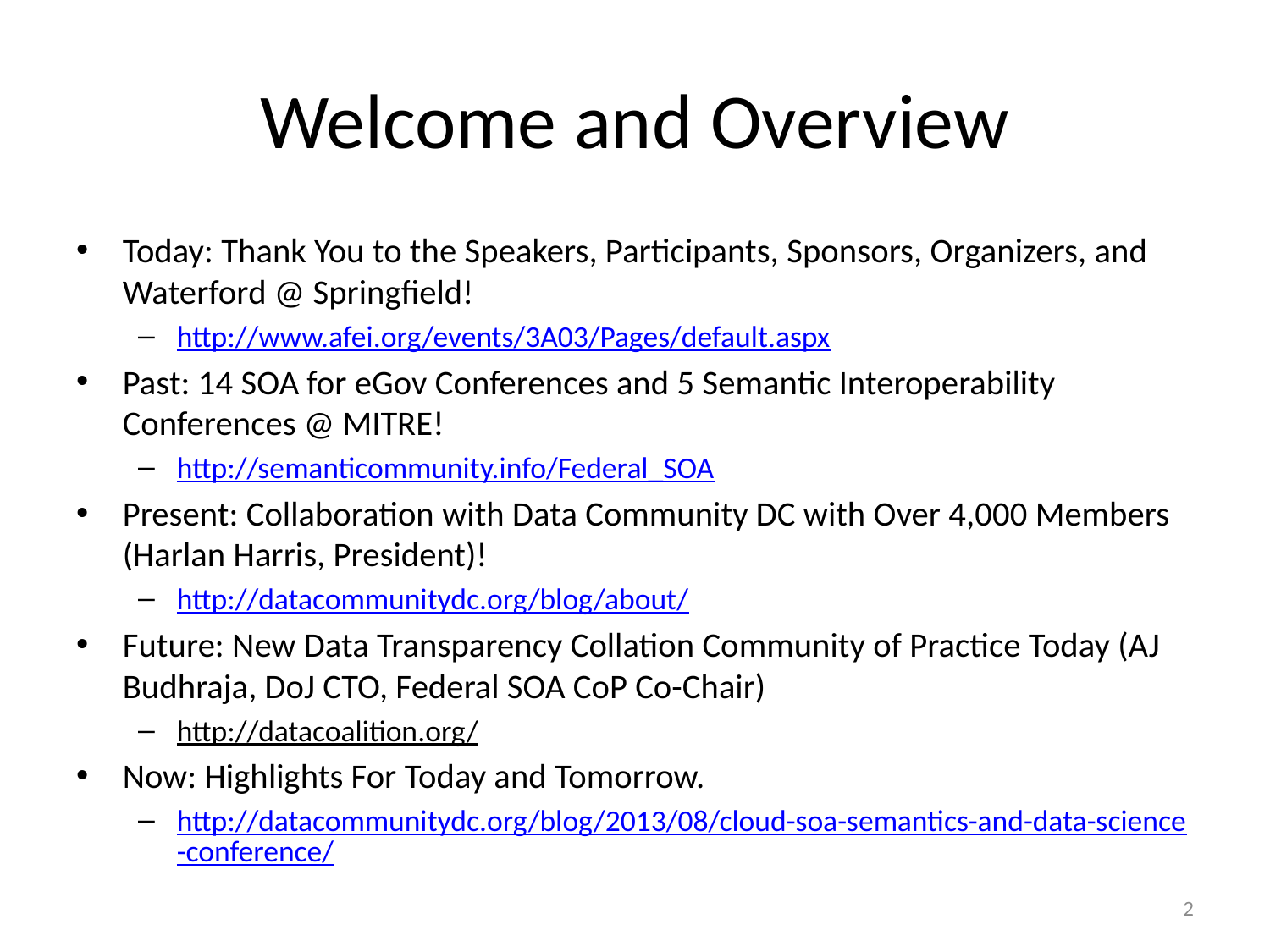

# Welcome and Overview
Today: Thank You to the Speakers, Participants, Sponsors, Organizers, and Waterford @ Springfield!
http://www.afei.org/events/3A03/Pages/default.aspx
Past: 14 SOA for eGov Conferences and 5 Semantic Interoperability Conferences @ MITRE!
http://semanticommunity.info/Federal_SOA
Present: Collaboration with Data Community DC with Over 4,000 Members (Harlan Harris, President)!
http://datacommunitydc.org/blog/about/
Future: New Data Transparency Collation Community of Practice Today (AJ Budhraja, DoJ CTO, Federal SOA CoP Co-Chair)
http://datacoalition.org/
Now: Highlights For Today and Tomorrow.
http://datacommunitydc.org/blog/2013/08/cloud-soa-semantics-and-data-science-conference/

2